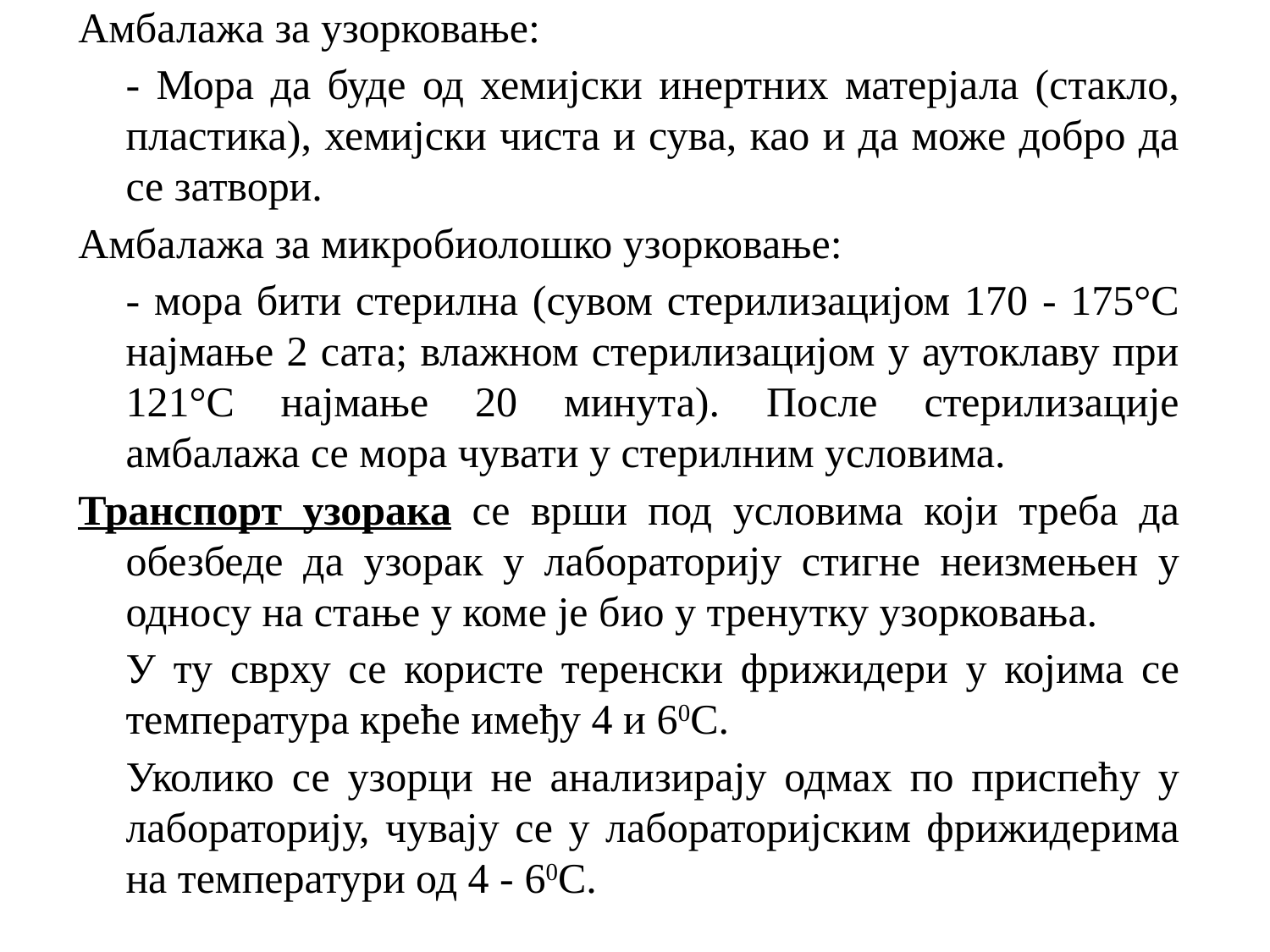

Амбалажа за узорковање:
	- Мора да буде од хемијски инертних матерјала (стакло, пластика), хемијски чиста и сува, као и да може добро да се затвори.
Амбалажа за микробиолошко узорковање:
	- мора бити стерилна (сувом стерилизацијом 170 - 175°C најмање 2 сата; влажном стерилизацијом у аутоклаву при 121°C најмање 20 минута). После стерилизације амбалажа се мора чувати у стерилним условима.
Транспорт узорака се врши под условима који треба да обезбеде да узорак у лабораторију стигне неизмењен у односу на стање у коме је био у тренутку узорковања.
	У ту сврху се користе теренски фрижидери у којима се температура креће имеђу 4 и 60C.
	Уколико се узорци не анализирају одмах по приспећу у лабораторију, чувају се у лабораторијским фрижидерима на температури од 4 - 60C.